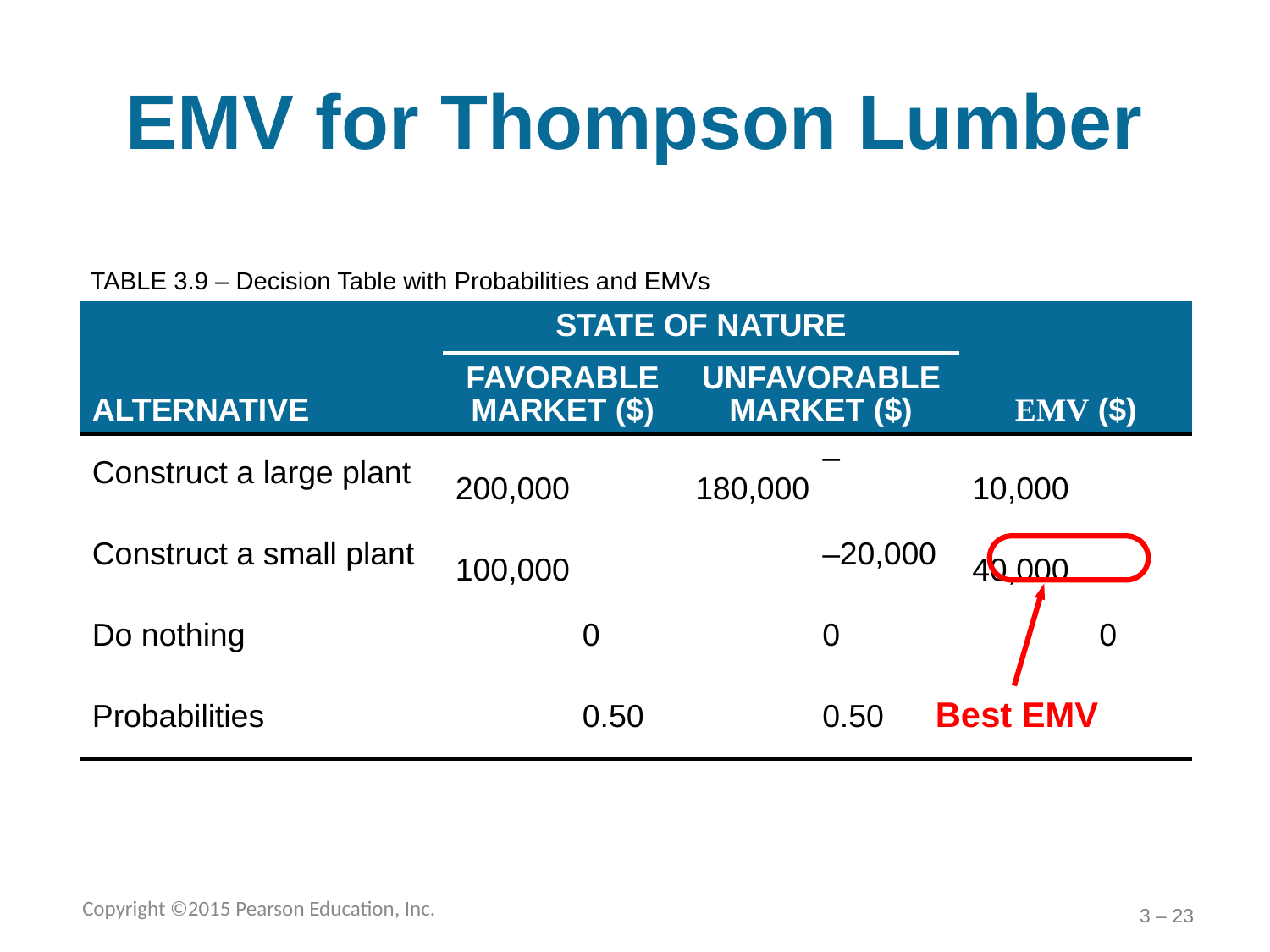

# EMV for Thompson Lumber
TABLE 3.9 – Decision Table with Probabilities and EMVs
|  | STATE OF NATURE |  |  |
| --- | --- | --- | --- |
| ALTERNATIVE | FAVORABLE MARKET ($) | UNFAVORABLE MARKET ($) | EMV ($) |
| Construct a large plant | 200,000 | –180,000 | 10,000 |
| Construct a small plant | 100,000 | –20,000 | 40,000 |
| Do nothing | 0 | 0 | 0 |
| Probabilities | 0.50 | 0.50 |  |

Best EMV
Copyright ©2015 Pearson Education, Inc.
3 – 23